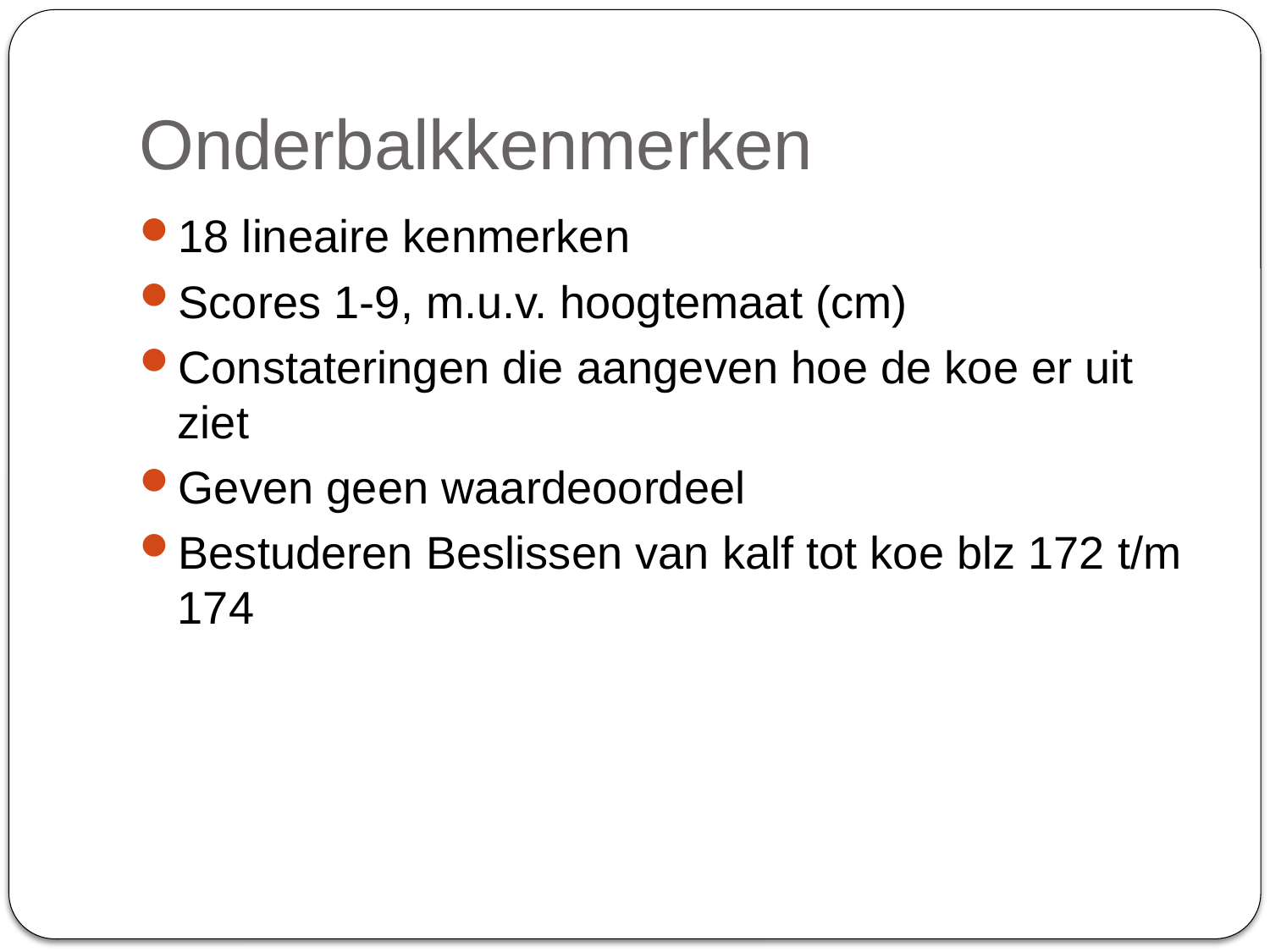

# Onderbalkkenmerken
18 lineaire kenmerken
Scores 1-9, m.u.v. hoogtemaat (cm)
Constateringen die aangeven hoe de koe er uit ziet
Geven geen waardeoordeel
Bestuderen Beslissen van kalf tot koe blz 172 t/m 174